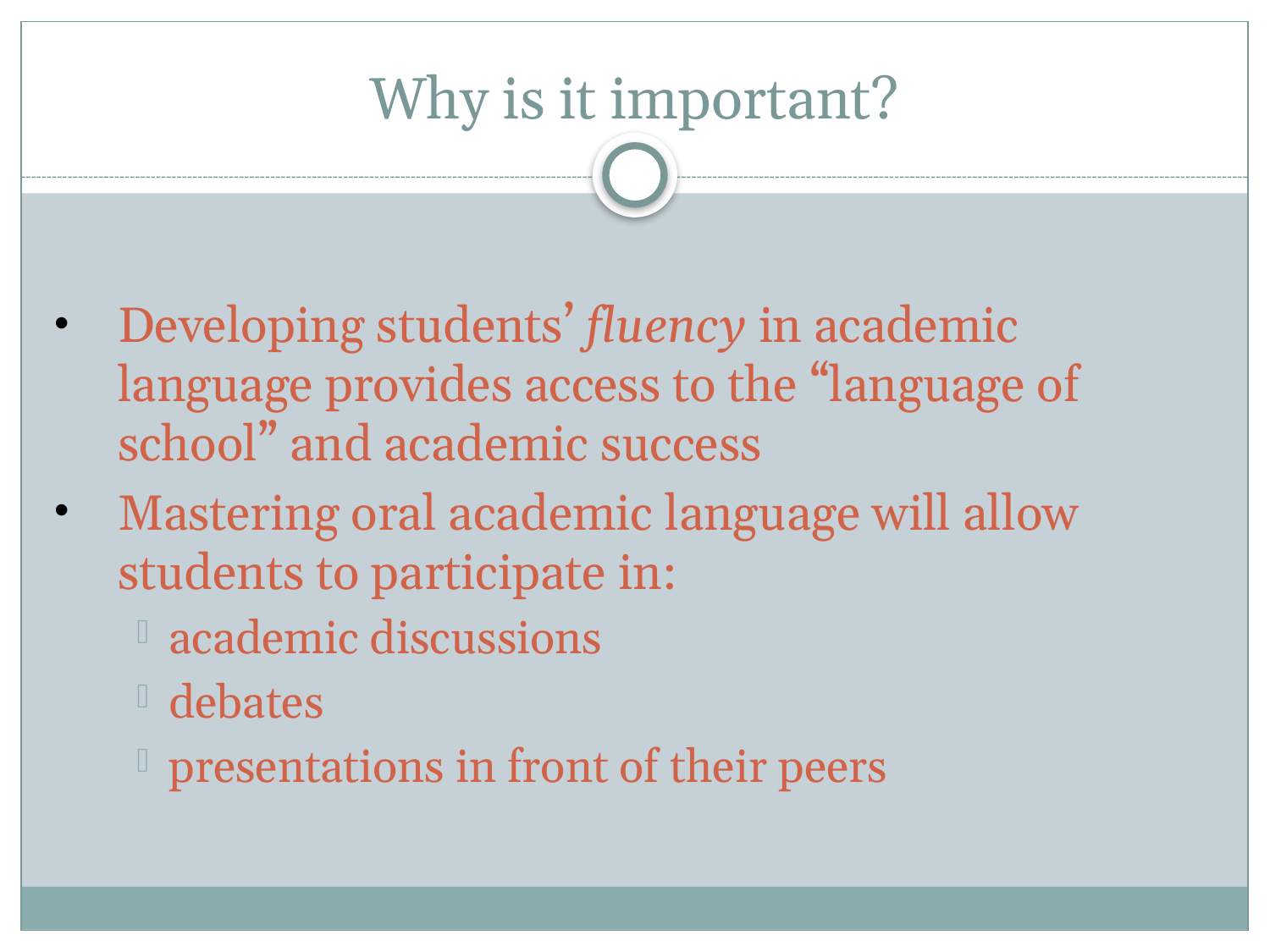

# Why is it important?

Developing students’ fluency in academic language provides access to the “language of school” and academic success
Mastering oral academic language will allow students to participate in:
academic discussions
debates
presentations in front of their peers